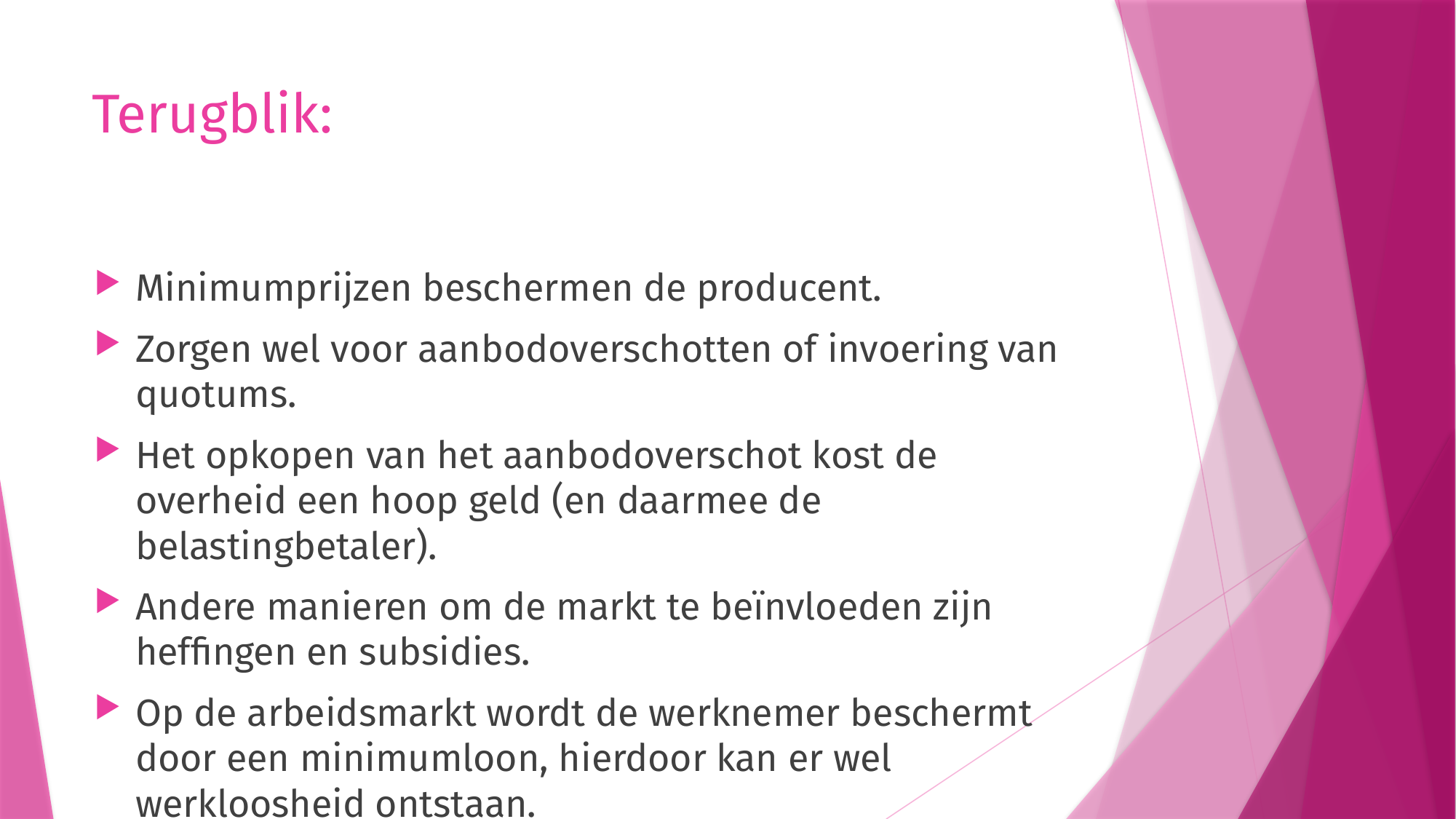

# Terugblik:
Minimumprijzen beschermen de producent.
Zorgen wel voor aanbodoverschotten of invoering van quotums.
Het opkopen van het aanbodoverschot kost de overheid een hoop geld (en daarmee de belastingbetaler).
Andere manieren om de markt te beïnvloeden zijn heffingen en subsidies.
Op de arbeidsmarkt wordt de werknemer beschermt door een minimumloon, hierdoor kan er wel werkloosheid ontstaan.